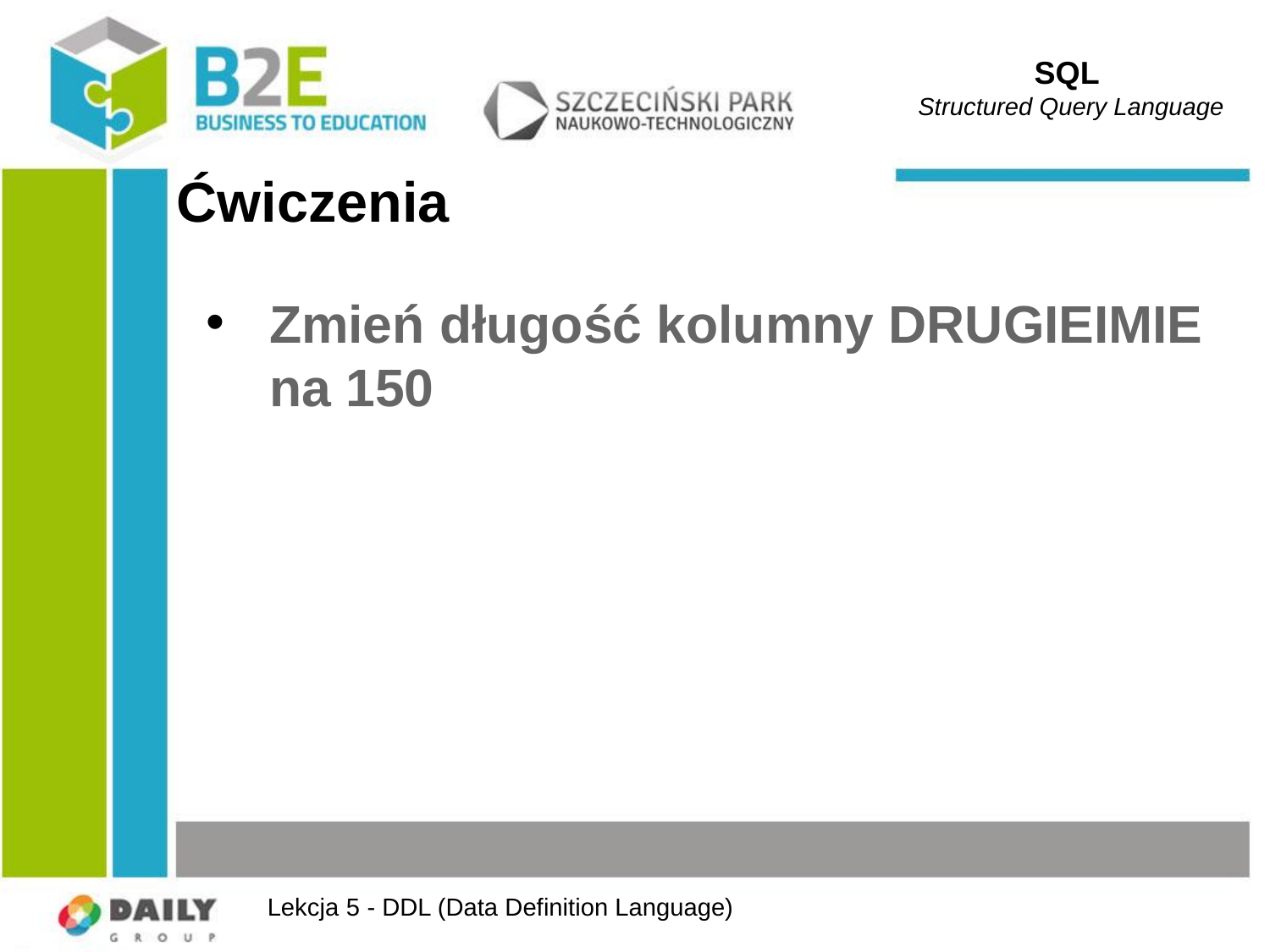

SQL
Structured Query Language
# Ćwiczenia
Zmień długość kolumny DRUGIEIMIE na 150
Lekcja 5 - DDL (Data Definition Language)